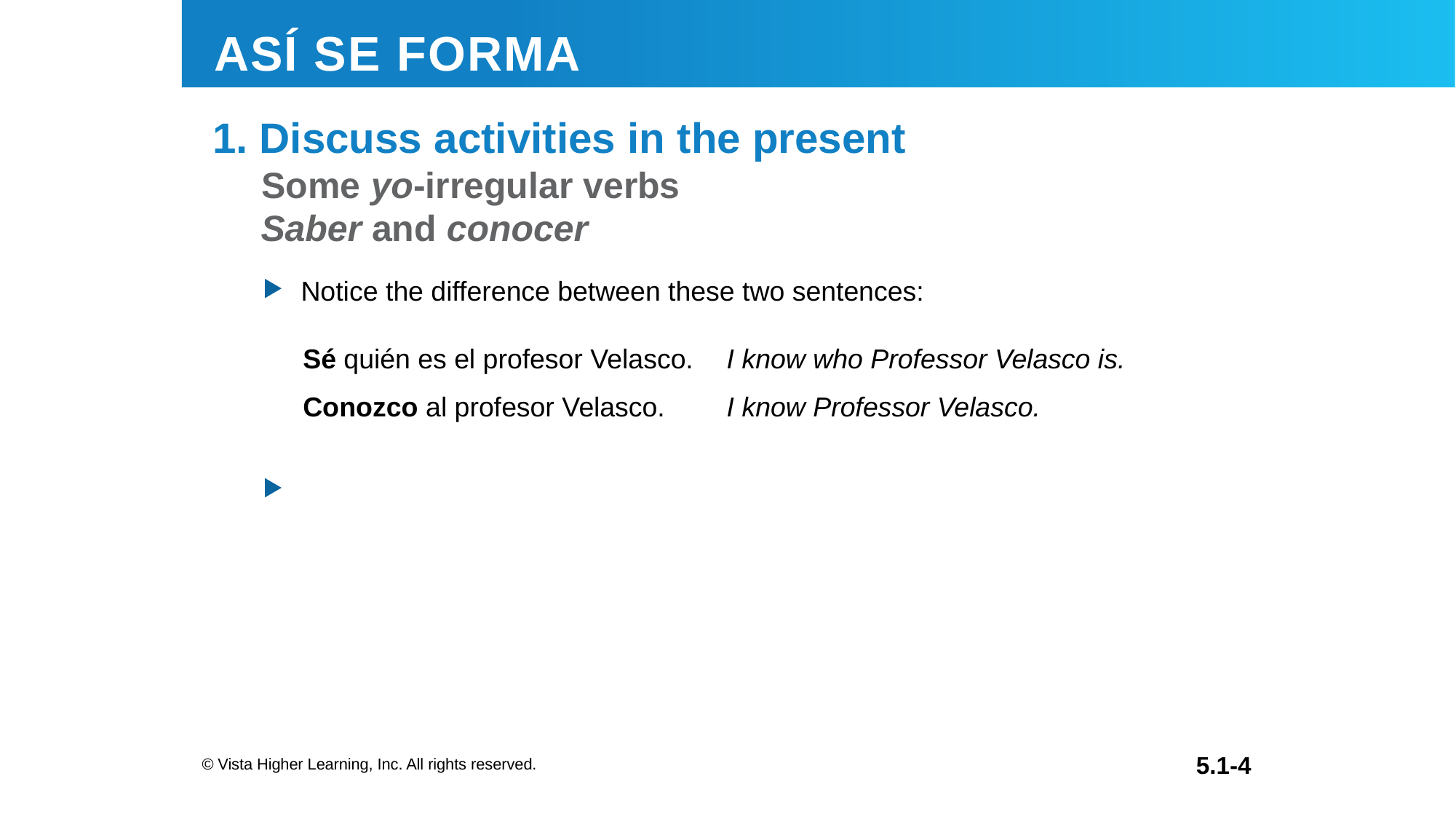

1. Discuss activities in the present
Saber and conocer

Notice the difference between these two sentences:

| Sé quién es el profesor Velasco. Conozco al profesor Velasco. |  | I know who Professor Velasco is. I know Professor Velasco. |
| --- | --- | --- |

|  |  |  |
| --- | --- | --- |
© Vista Higher Learning, Inc. All rights reserved.
5.1-4